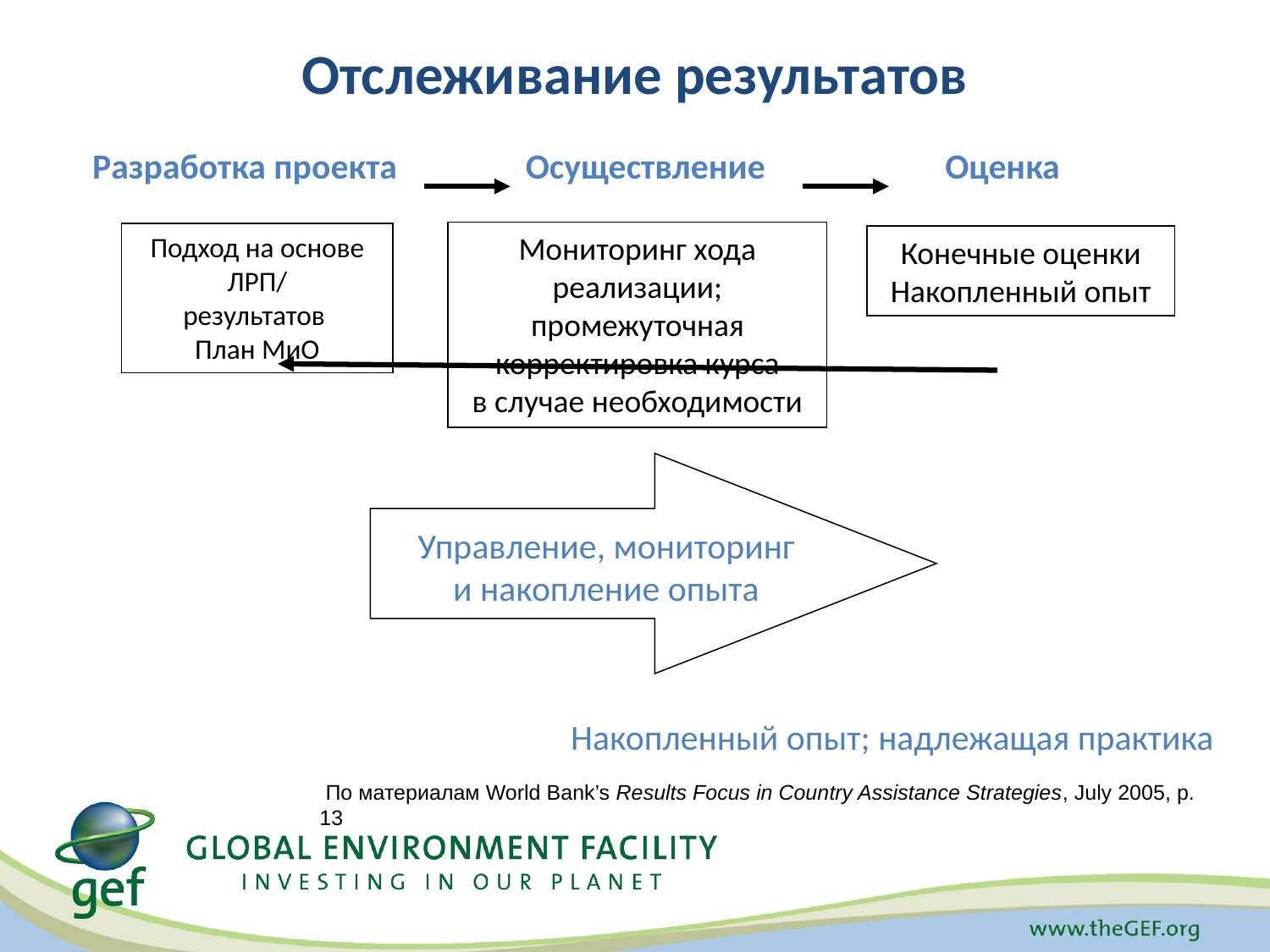

# Отслеживание результатов
Разработка проекта
Осуществление
Оценка
Мониторинг хода реализации; промежуточная корректировка курса
в случае необходимости
Подход на основе ЛРП/
результатов
План МиО
Конечные оценки
Накопленный опыт

Управление, мониторинг и накопление опыта
Накопленный опыт; надлежащая практика
 По материалам World Bank’s Results Focus in Country Assistance Strategies, July 2005, p. 13